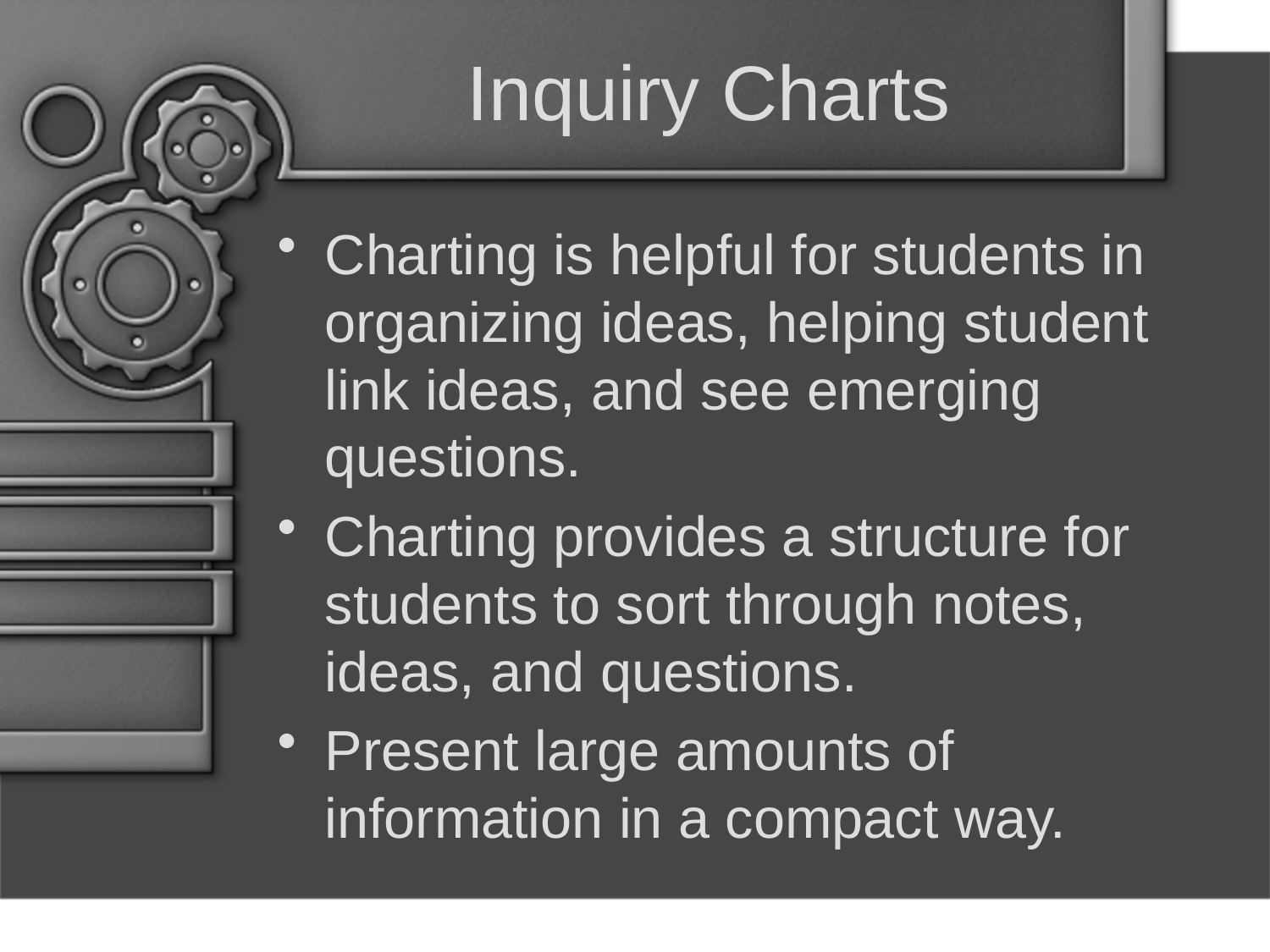

# Inquiry Charts
Charting is helpful for students in organizing ideas, helping student link ideas, and see emerging questions.
Charting provides a structure for students to sort through notes, ideas, and questions.
Present large amounts of information in a compact way.